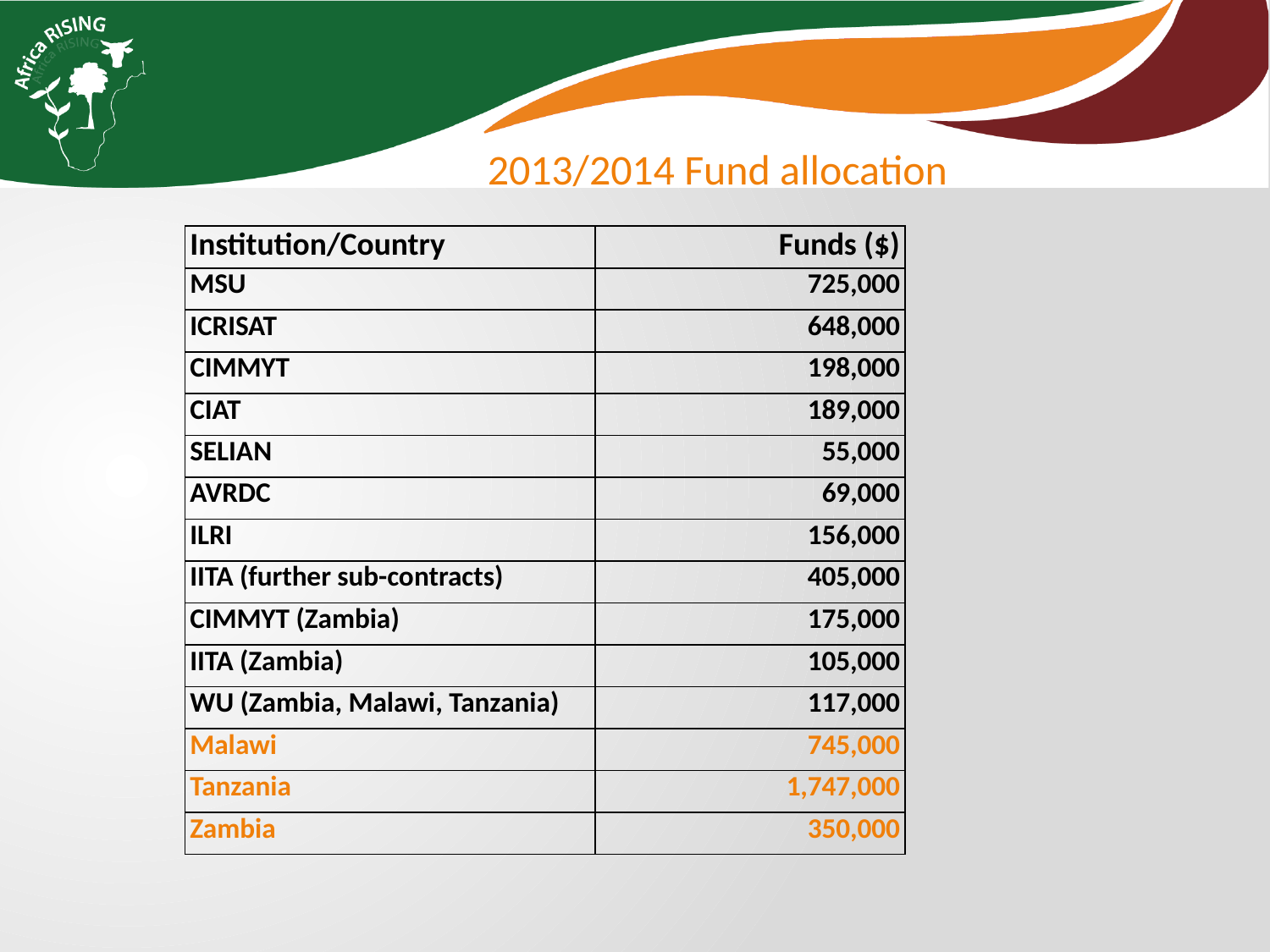

2013/2014 Fund allocation
| Institution/Country | Funds ($) |
| --- | --- |
| MSU | 725,000 |
| ICRISAT | 648,000 |
| CIMMYT | 198,000 |
| CIAT | 189,000 |
| SELIAN | 55,000 |
| AVRDC | 69,000 |
| ILRI | 156,000 |
| IITA (further sub-contracts) | 405,000 |
| CIMMYT (Zambia) | 175,000 |
| IITA (Zambia) | 105,000 |
| WU (Zambia, Malawi, Tanzania) | 117,000 |
| Malawi | 745,000 |
| Tanzania | 1,747,000 |
| Zambia | 350,000 |